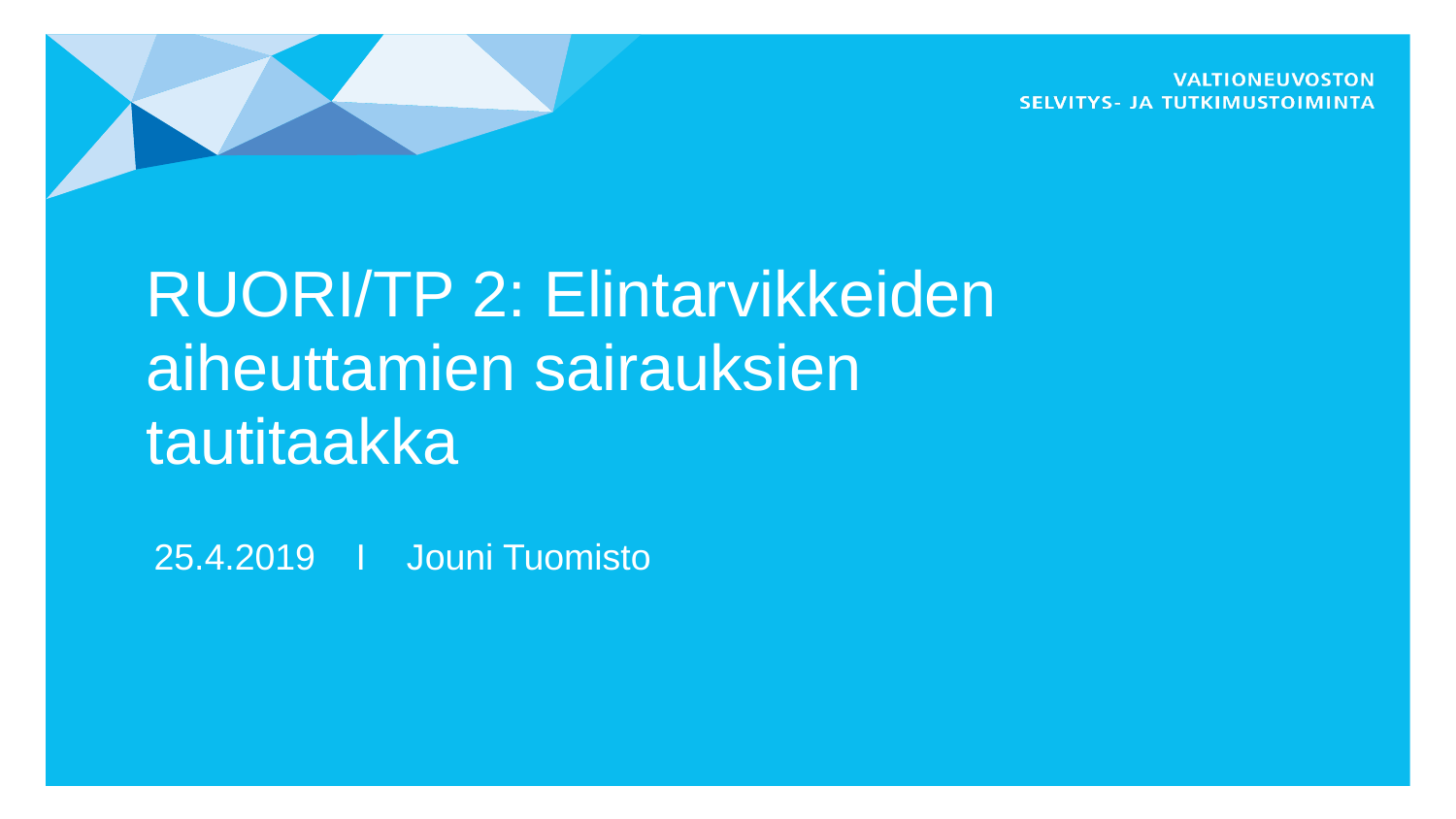

# RUORI/TP 2: Elintarvikkeiden aiheuttamien sairauksien tautitaakka
25.4.2019    I    Jouni Tuomisto